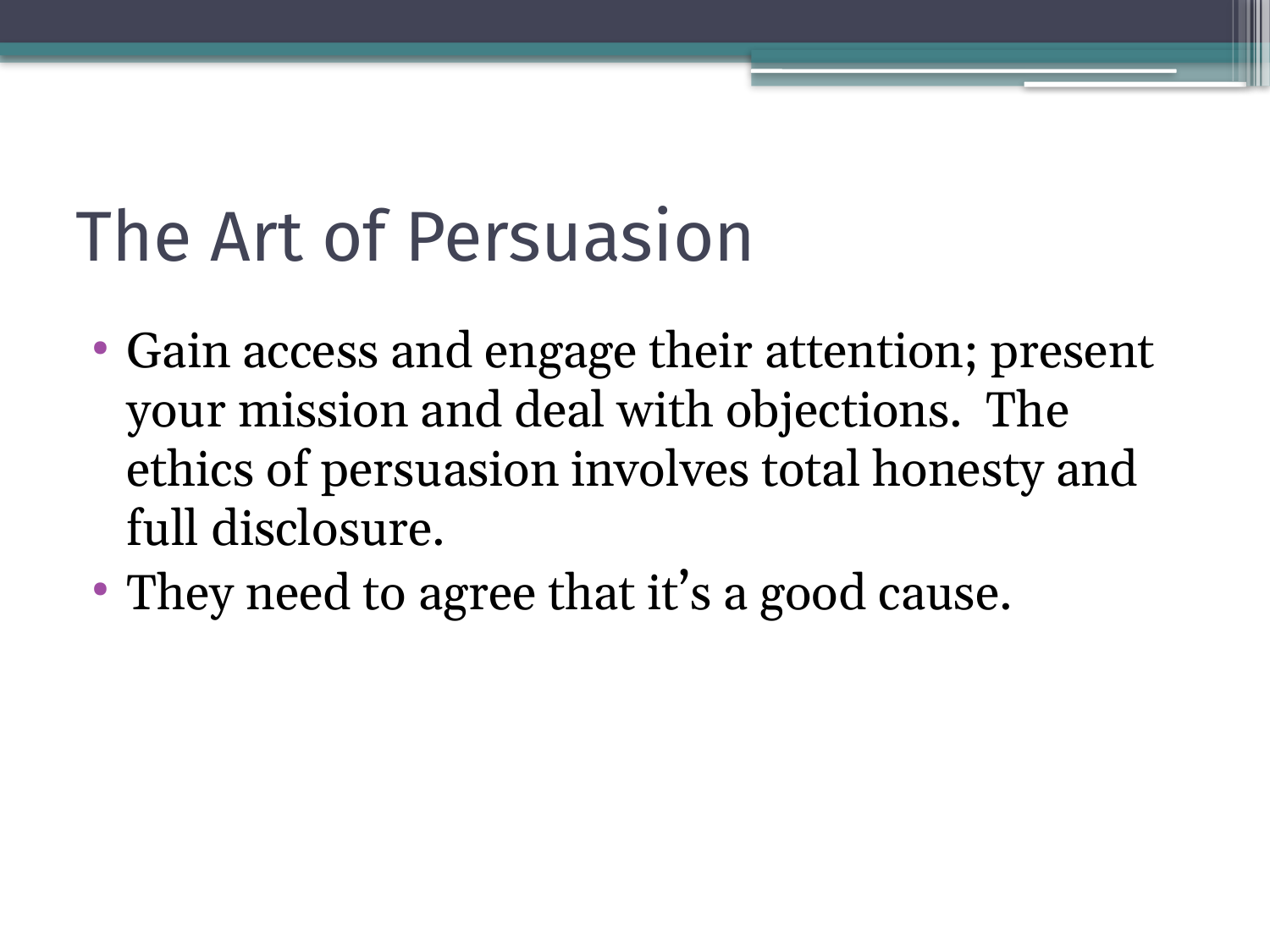

# The Art of Persuasion
Gain access and engage their attention; present your mission and deal with objections.  The ethics of persuasion involves total honesty and full disclosure.
They need to agree that it’s a good cause.